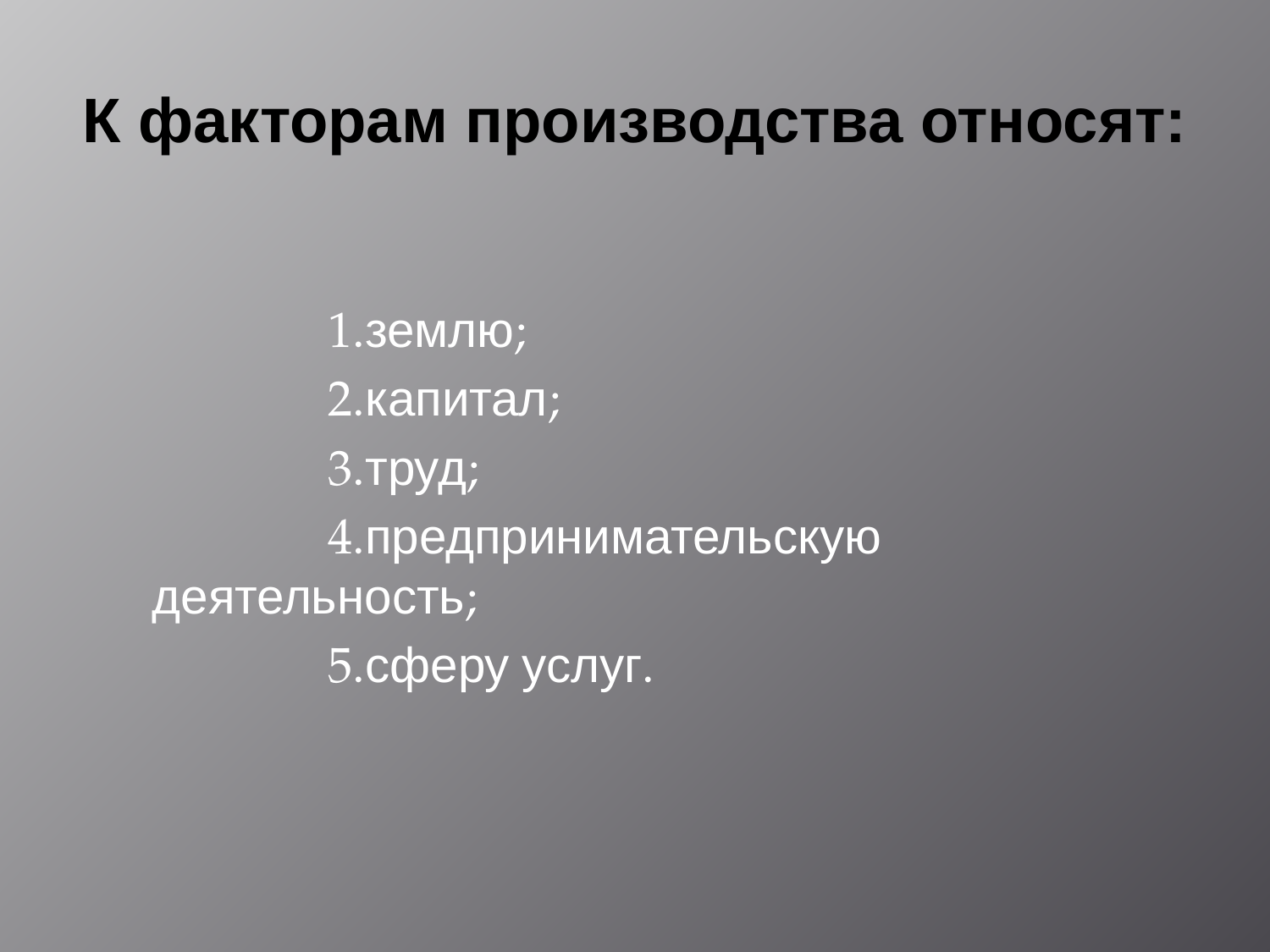

# К факторам производства относят:

                   1.землю;
                   2.капитал;
                   3.труд;
                   4.предпринимательскую  деятельность;
                   5.сферу услуг.